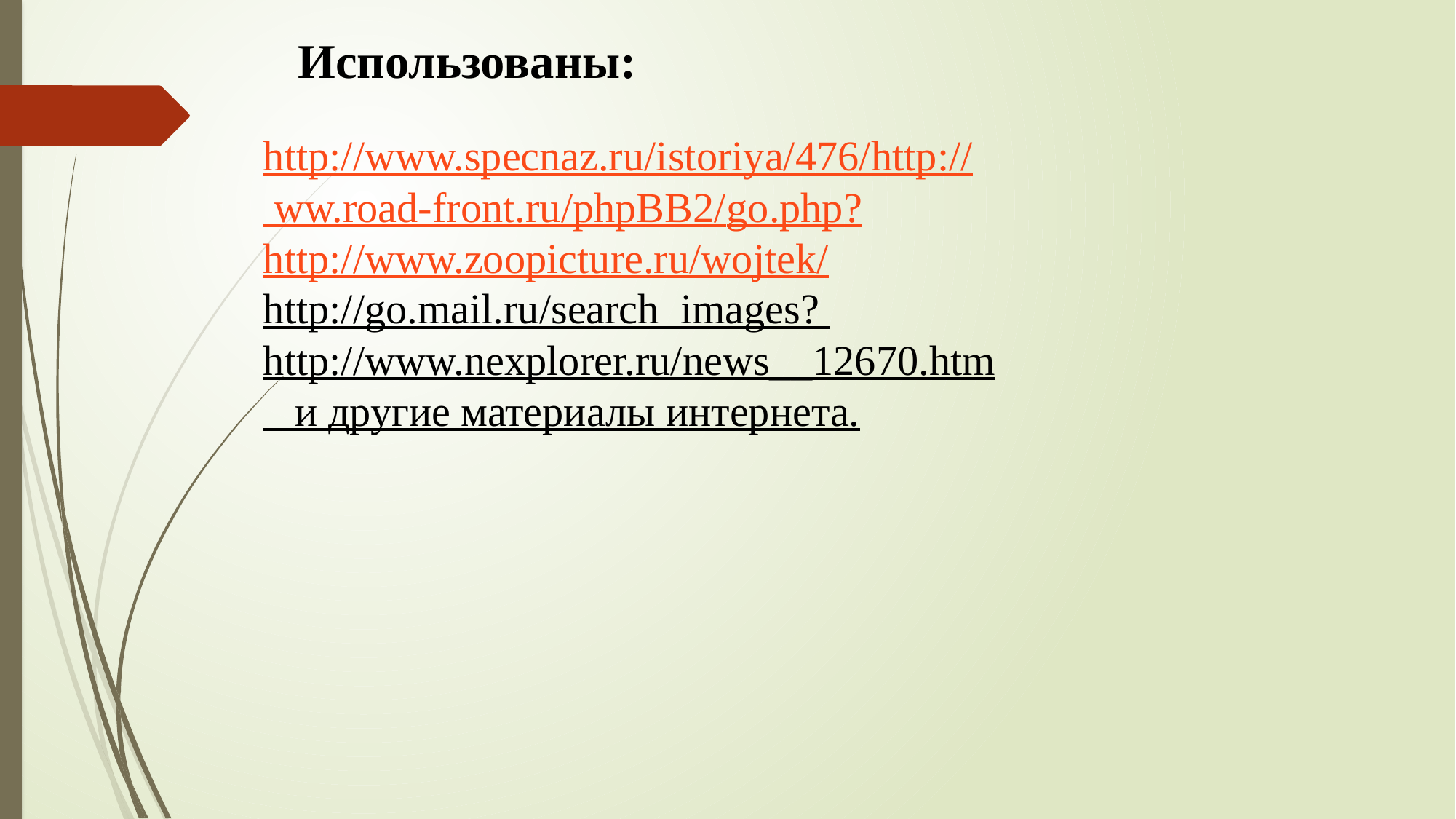

Использованы:
http://www.specnaz.ru/istoriya/476/http:// ww.road-front.ru/phpBB2/go.php?
http://www.zoopicture.ru/wojtek/
http://go.mail.ru/search_images?
http://www.nexplorer.ru/news__12670.htm
   и другие материалы интернета.